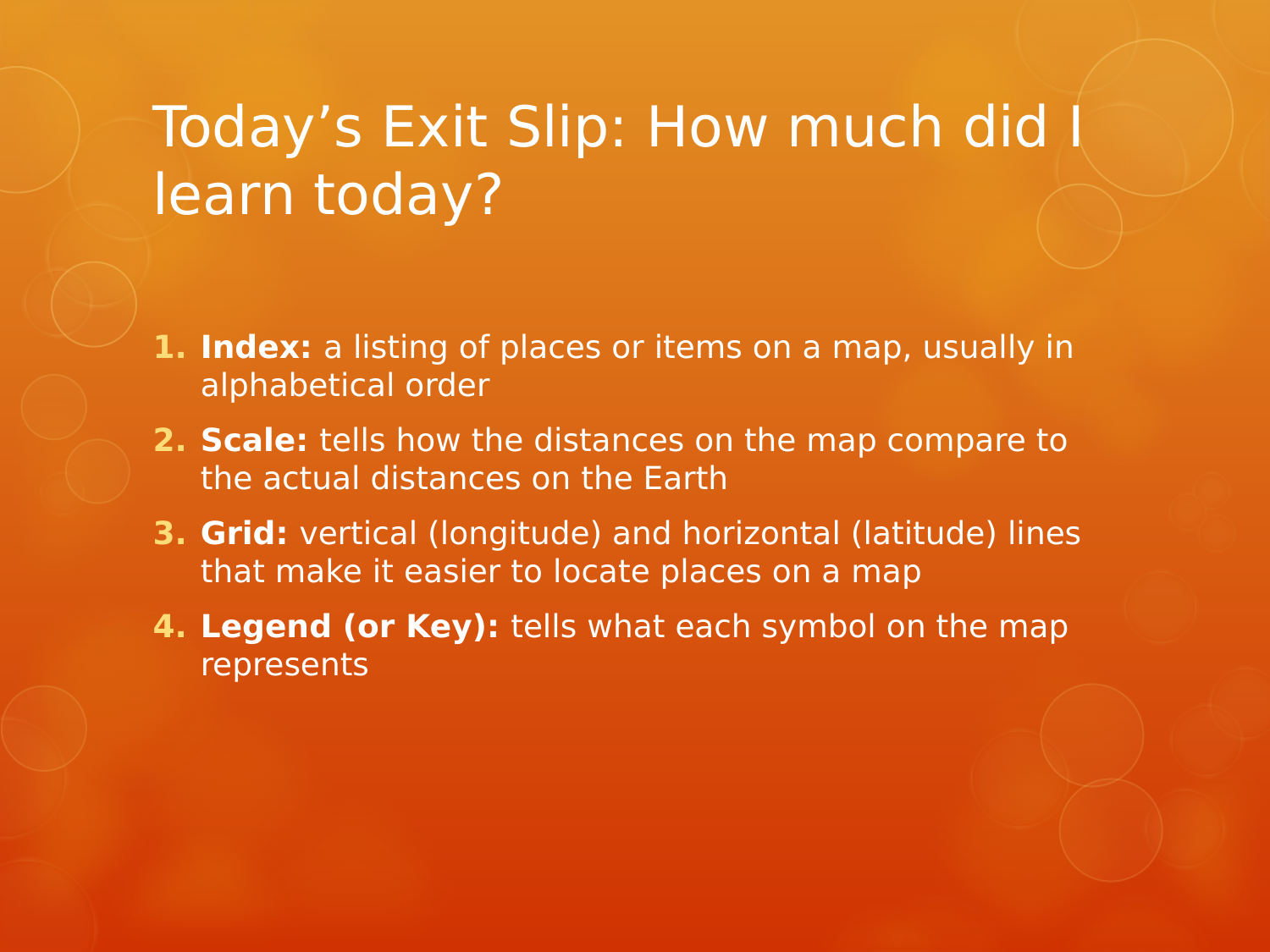

# Today’s Exit Slip: How much did I learn today?
Index: a listing of places or items on a map, usually in alphabetical order
Scale: tells how the distances on the map compare to the actual distances on the Earth
Grid: vertical (longitude) and horizontal (latitude) lines that make it easier to locate places on a map
Legend (or Key): tells what each symbol on the map represents